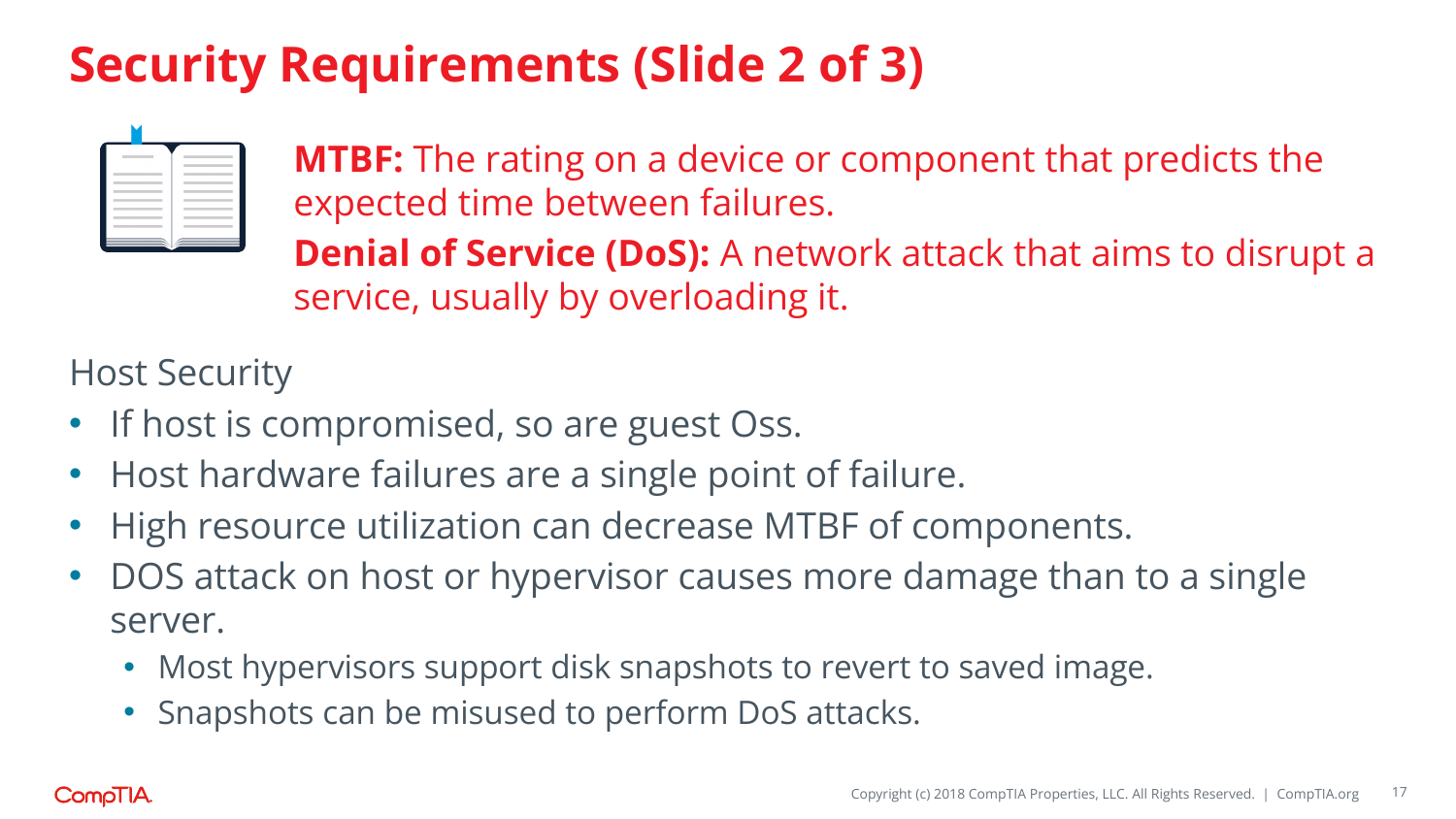

# Security Requirements (Slide 2 of 3)
MTBF: The rating on a device or component that predicts the expected time between failures.
Denial of Service (DoS): A network attack that aims to disrupt a service, usually by overloading it.
Host Security
If host is compromised, so are guest Oss.
Host hardware failures are a single point of failure.
High resource utilization can decrease MTBF of components.
DOS attack on host or hypervisor causes more damage than to a single server.
Most hypervisors support disk snapshots to revert to saved image.
Snapshots can be misused to perform DoS attacks.

17